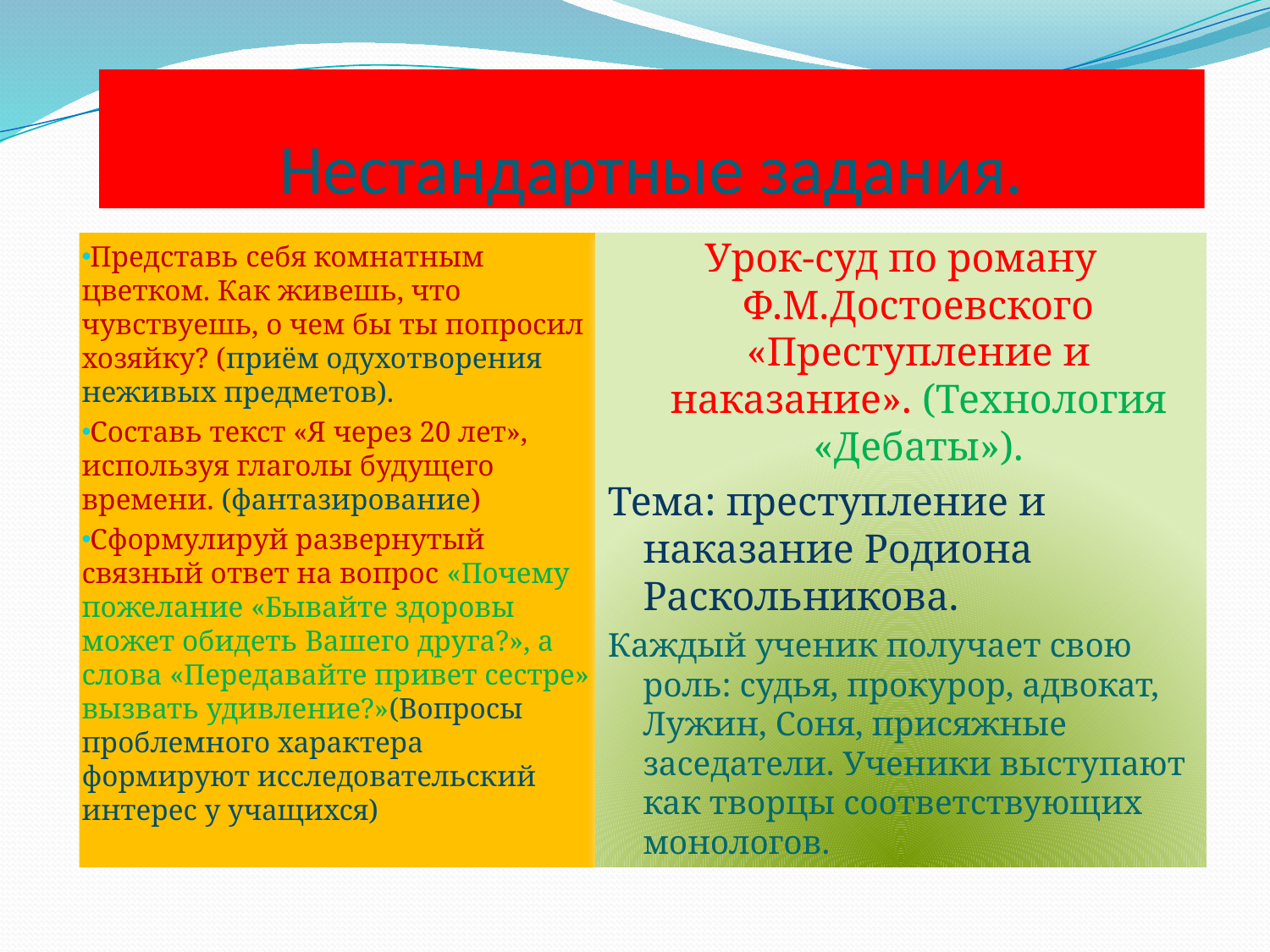

# Нестандартные задания.
Представь себя комнатным цветком. Как живешь, что чувствуешь, о чем бы ты попросил хозяйку? (приём одухотворения неживых предметов).
Составь текст «Я через 20 лет», используя глаголы будущего времени. (фантазирование)
Сформулируй развернутый связный ответ на вопрос «Почему пожелание «Бывайте здоровы может обидеть Вашего друга?», а слова «Передавайте привет сестре» вызвать удивление?»(Вопросы проблемного характера формируют исследовательский интерес у учащихся)
Урок-суд по роману Ф.М.Достоевского «Преступление и наказание». (Технология «Дебаты»).
Тема: преступление и наказание Родиона Раскольникова.
Каждый ученик получает свою роль: судья, прокурор, адвокат, Лужин, Соня, присяжные заседатели. Ученики выступают как творцы соответствующих монологов.